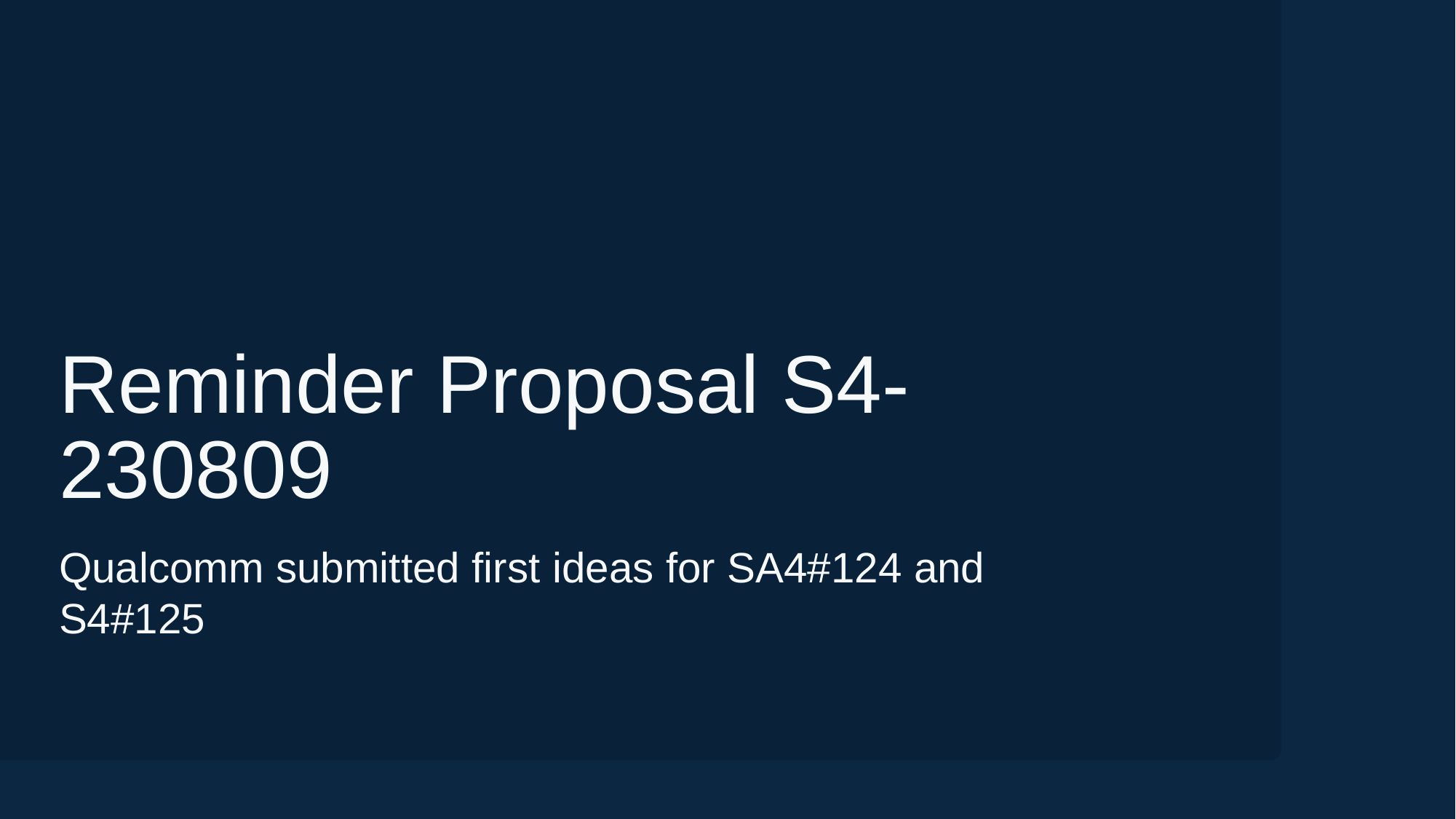

# Reminder Proposal S4-230809
Qualcomm submitted first ideas for SA4#124 and S4#125